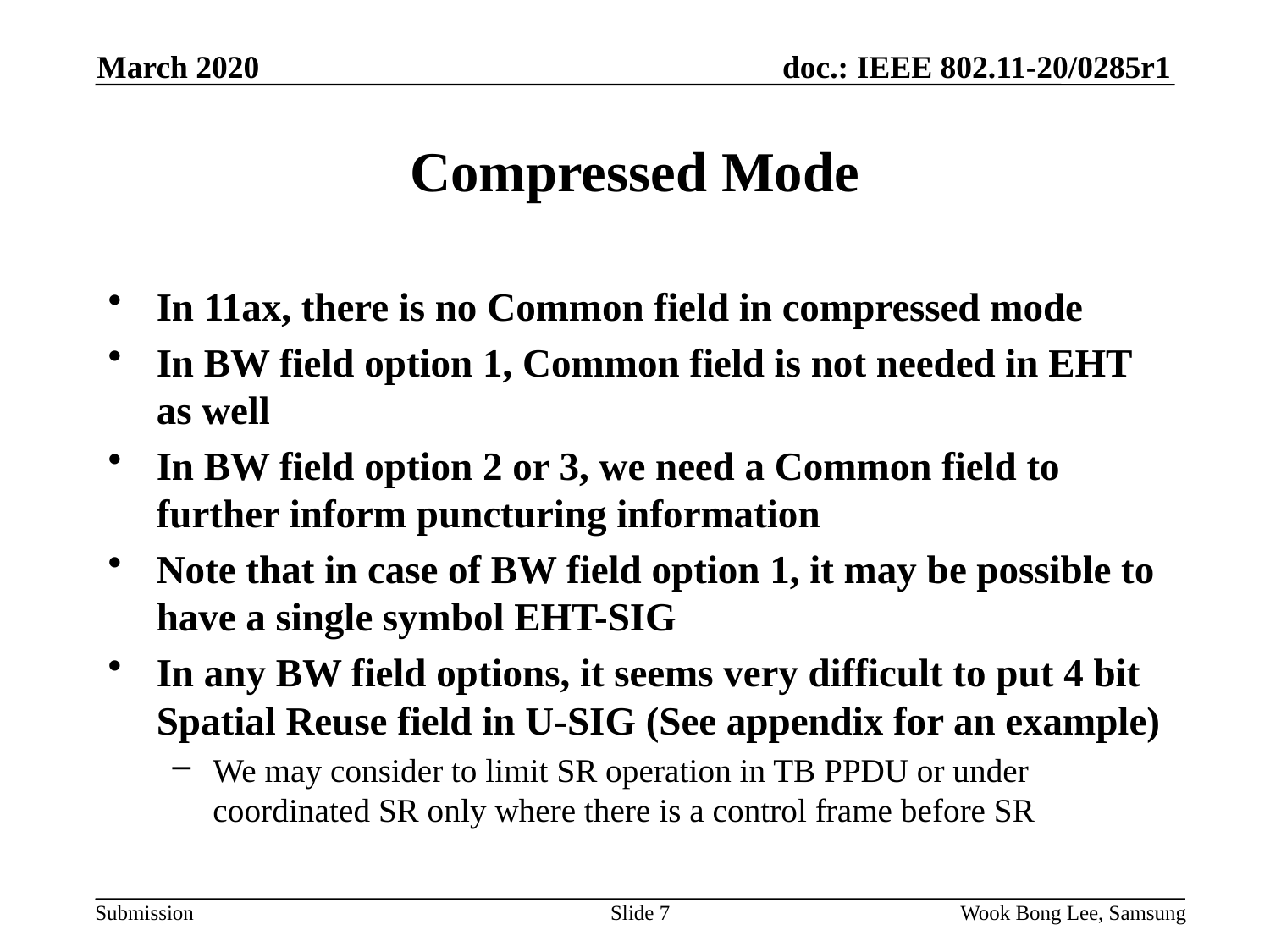

March 2020
# Compressed Mode
In 11ax, there is no Common field in compressed mode
In BW field option 1, Common field is not needed in EHT as well
In BW field option 2 or 3, we need a Common field to further inform puncturing information
Note that in case of BW field option 1, it may be possible to have a single symbol EHT-SIG
In any BW field options, it seems very difficult to put 4 bit Spatial Reuse field in U-SIG (See appendix for an example)
We may consider to limit SR operation in TB PPDU or under coordinated SR only where there is a control frame before SR
Slide 7
Wook Bong Lee, Samsung